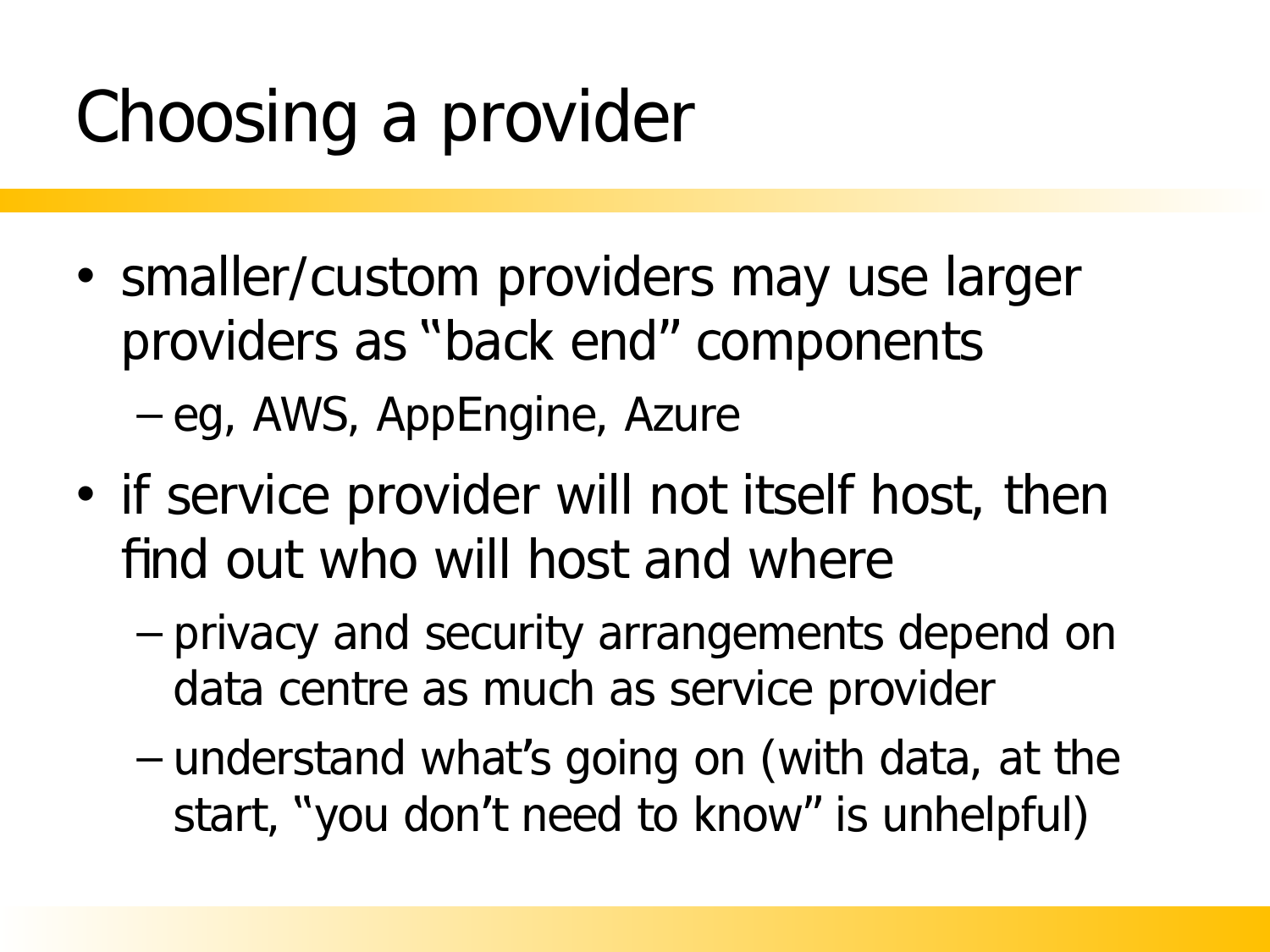

# Choosing a provider
smaller/custom providers may use larger providers as “back end” components
eg, AWS, AppEngine, Azure
if service provider will not itself host, then find out who will host and where
privacy and security arrangements depend on data centre as much as service provider
understand what’s going on (with data, at the start, “you don’t need to know” is unhelpful)